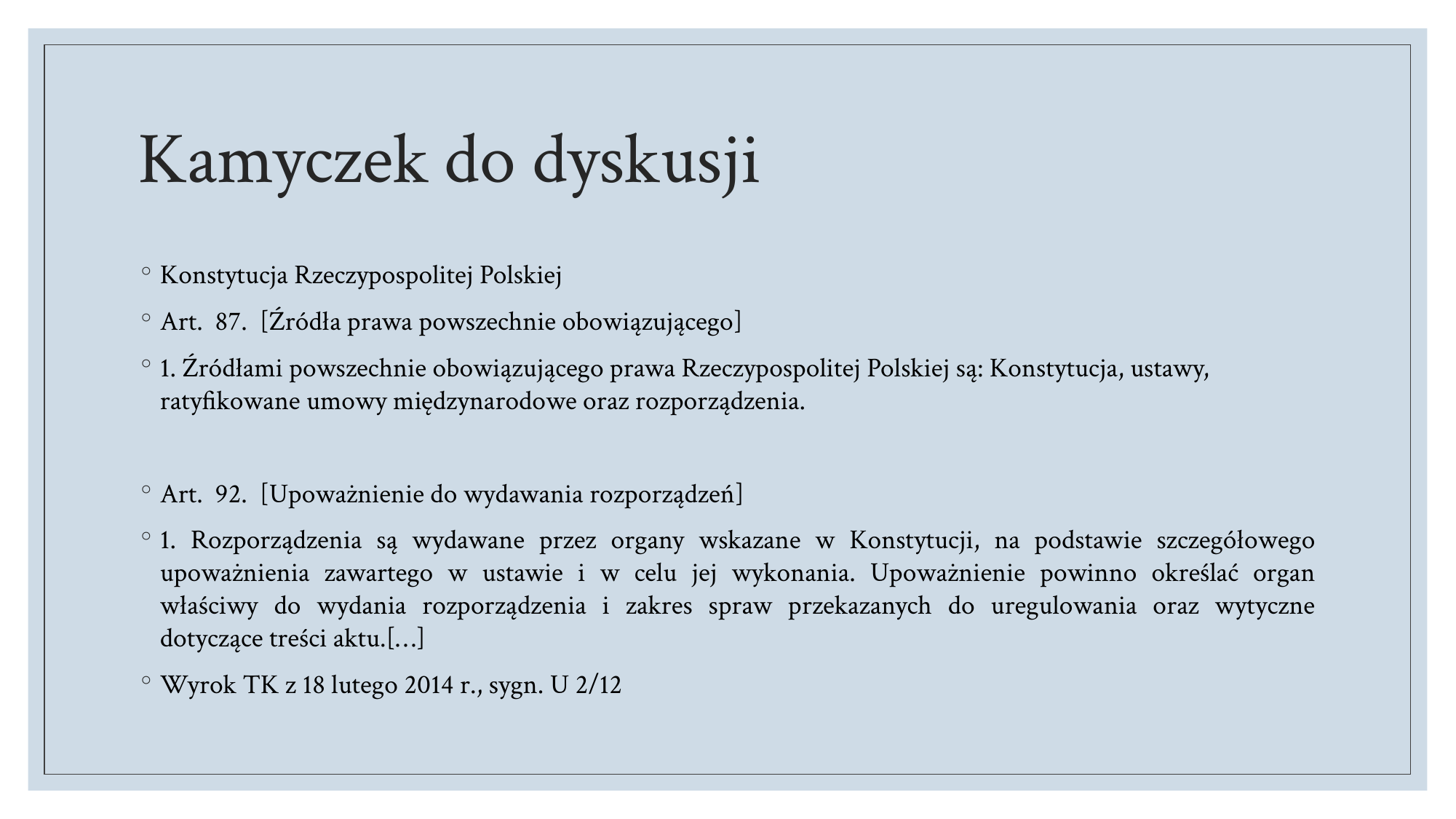

# Kamyczek do dyskusji
Konstytucja Rzeczypospolitej Polskiej
Art.  87.  [Źródła prawa powszechnie obowiązującego]
1. Źródłami powszechnie obowiązującego prawa Rzeczypospolitej Polskiej są: Konstytucja, ustawy, ratyfikowane umowy międzynarodowe oraz rozporządzenia.

Art.  92.  [Upoważnienie do wydawania rozporządzeń]
1. Rozporządzenia są wydawane przez organy wskazane w Konstytucji, na podstawie szczegółowego upoważnienia zawartego w ustawie i w celu jej wykonania. Upoważnienie powinno określać organ właściwy do wydania rozporządzenia i zakres spraw przekazanych do uregulowania oraz wytyczne dotyczące treści aktu.[…]
Wyrok TK z 18 lutego 2014 r., sygn. U 2/12